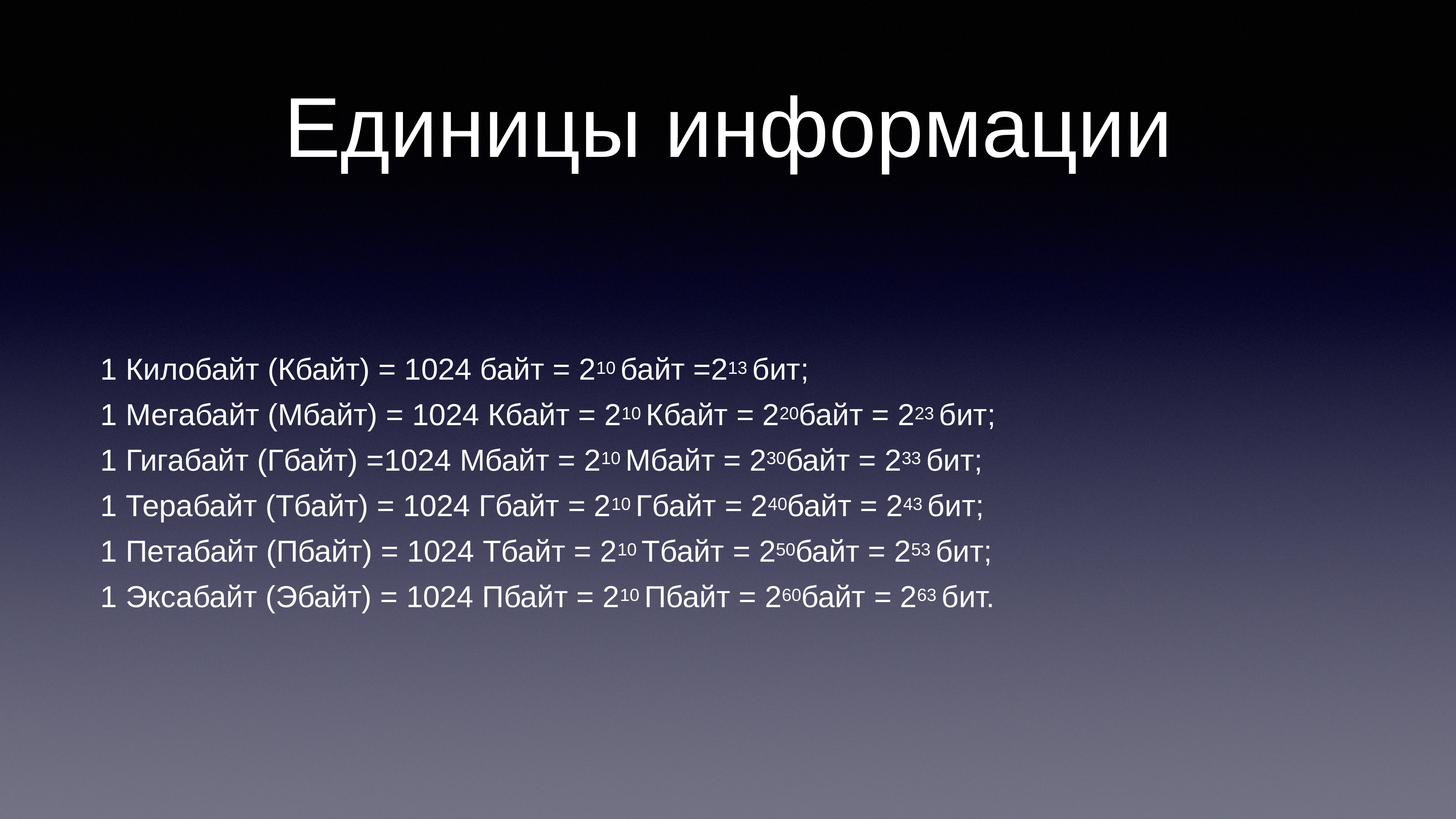

# Единицы информации
1 Килобайт (Кбайт) = 1024 байт = 210 байт =213 бит;
1 Мегабайт (Мбайт) = 1024 Кбайт = 210 Кбайт = 220байт = 223 бит;
1 Гигабайт (Гбайт) =1024 Мбайт = 210 Мбайт = 230байт = 233 бит;
1 Терабайт (Тбайт) = 1024 Гбайт = 210 Гбайт = 240байт = 243 бит;
1 Петабайт (Пбайт) = 1024 Тбайт = 210 Тбайт = 250байт = 253 бит;
1 Эксабайт (Эбайт) = 1024 Пбайт = 210 Пбайт = 260байт = 263 бит.